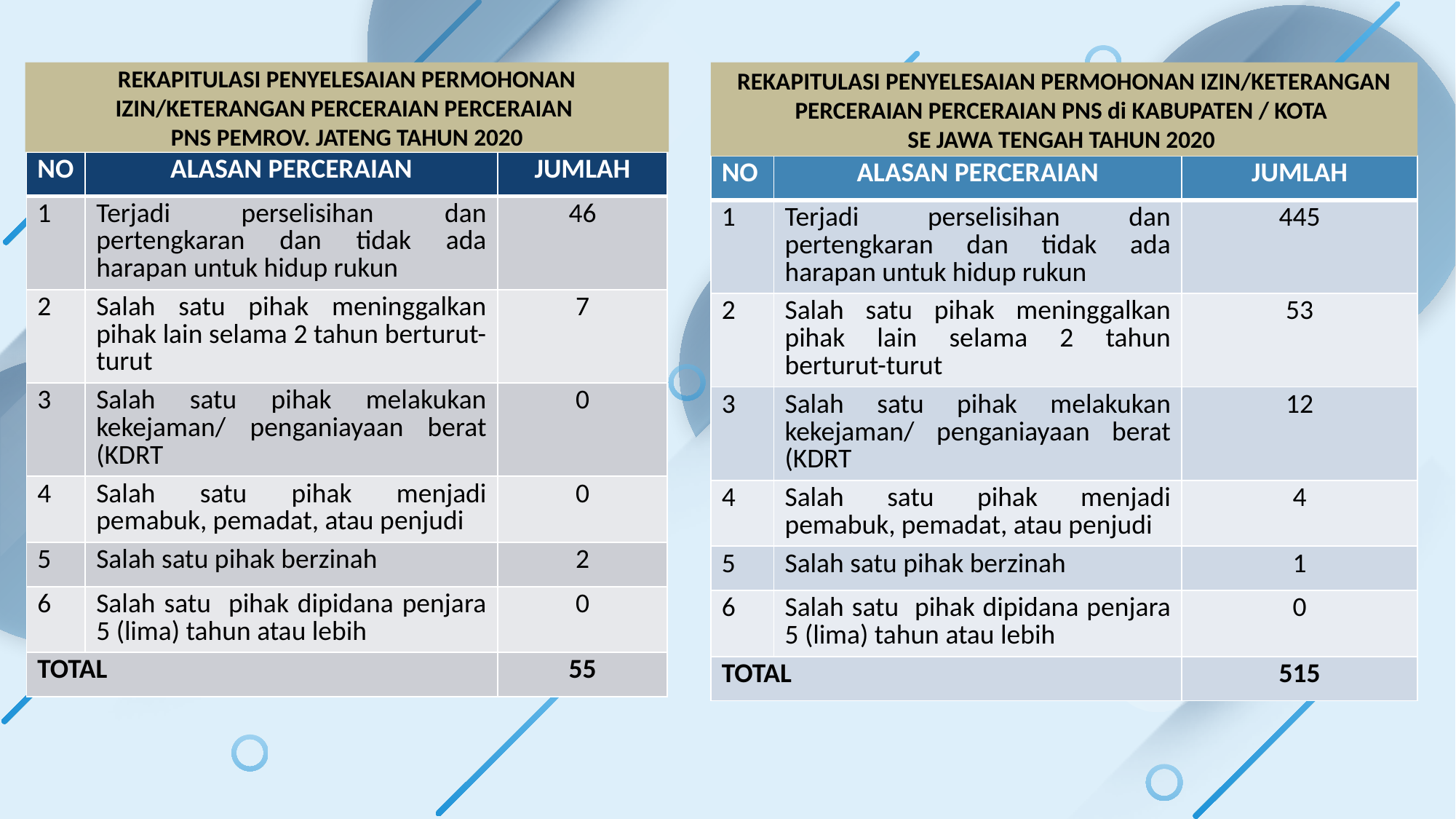

REKAPITULASI PENYELESAIAN PERMOHONAN IZIN/KETERANGAN PERCERAIAN PERCERAIAN
PNS PEMROV. JATENG TAHUN 2020
REKAPITULASI PENYELESAIAN PERMOHONAN IZIN/KETERANGAN PERCERAIAN PERCERAIAN PNS di KABUPATEN / KOTA
SE JAWA TENGAH TAHUN 2020
| NO | ALASAN PERCERAIAN | JUMLAH |
| --- | --- | --- |
| 1 | Terjadi perselisihan dan pertengkaran dan tidak ada harapan untuk hidup rukun | 46 |
| 2 | Salah satu pihak meninggalkan pihak lain selama 2 tahun berturut-turut | 7 |
| 3 | Salah satu pihak melakukan kekejaman/ penganiayaan berat (KDRT | 0 |
| 4 | Salah satu pihak menjadi pemabuk, pemadat, atau penjudi | 0 |
| 5 | Salah satu pihak berzinah | 2 |
| 6 | Salah satu pihak dipidana penjara 5 (lima) tahun atau lebih | 0 |
| TOTAL |  | 55 |
| NO | ALASAN PERCERAIAN | JUMLAH |
| --- | --- | --- |
| 1 | Terjadi perselisihan dan pertengkaran dan tidak ada harapan untuk hidup rukun | 445 |
| 2 | Salah satu pihak meninggalkan pihak lain selama 2 tahun berturut-turut | 53 |
| 3 | Salah satu pihak melakukan kekejaman/ penganiayaan berat (KDRT | 12 |
| 4 | Salah satu pihak menjadi pemabuk, pemadat, atau penjudi | 4 |
| 5 | Salah satu pihak berzinah | 1 |
| 6 | Salah satu pihak dipidana penjara 5 (lima) tahun atau lebih | 0 |
| TOTAL |  | 515 |